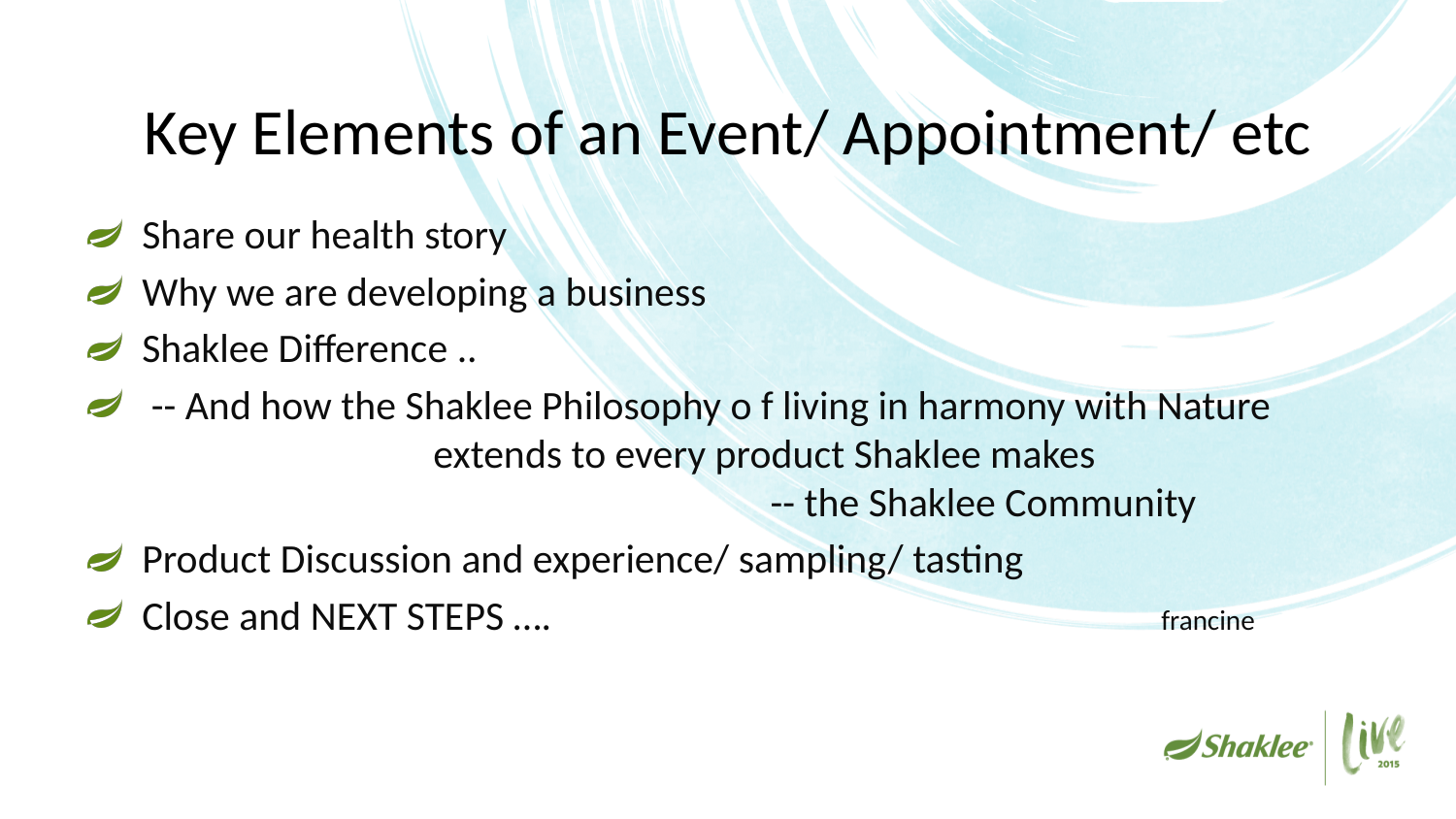

# Key Elements of an Event/ Appointment/ etc
Share our health story
Why we are developing a business
Shaklee Difference ..
 -- And how the Shaklee Philosophy o f living in harmony with Nature  			extends to every product Shaklee makes						     -- the Shaklee Community
Product Discussion and experience/ sampling/ tasting
Close and NEXT STEPS …. 					francine